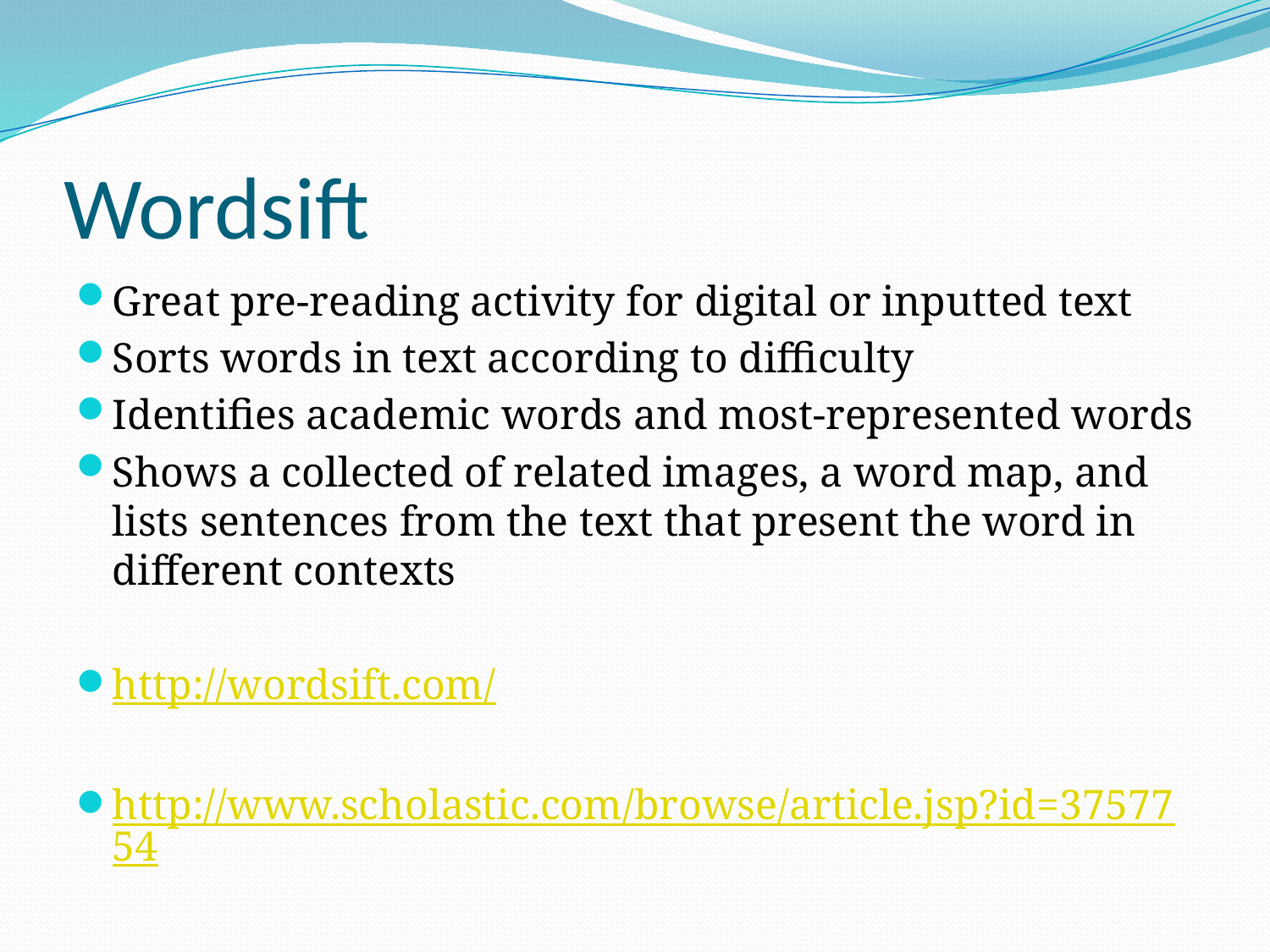

# Wordsift
Great pre-reading activity for digital or inputted text
Sorts words in text according to difficulty
Identifies academic words and most-represented words
Shows a collected of related images, a word map, and lists sentences from the text that present the word in different contexts

http://wordsift.com/

http://www.scholastic.com/browse/article.jsp?id=3757754